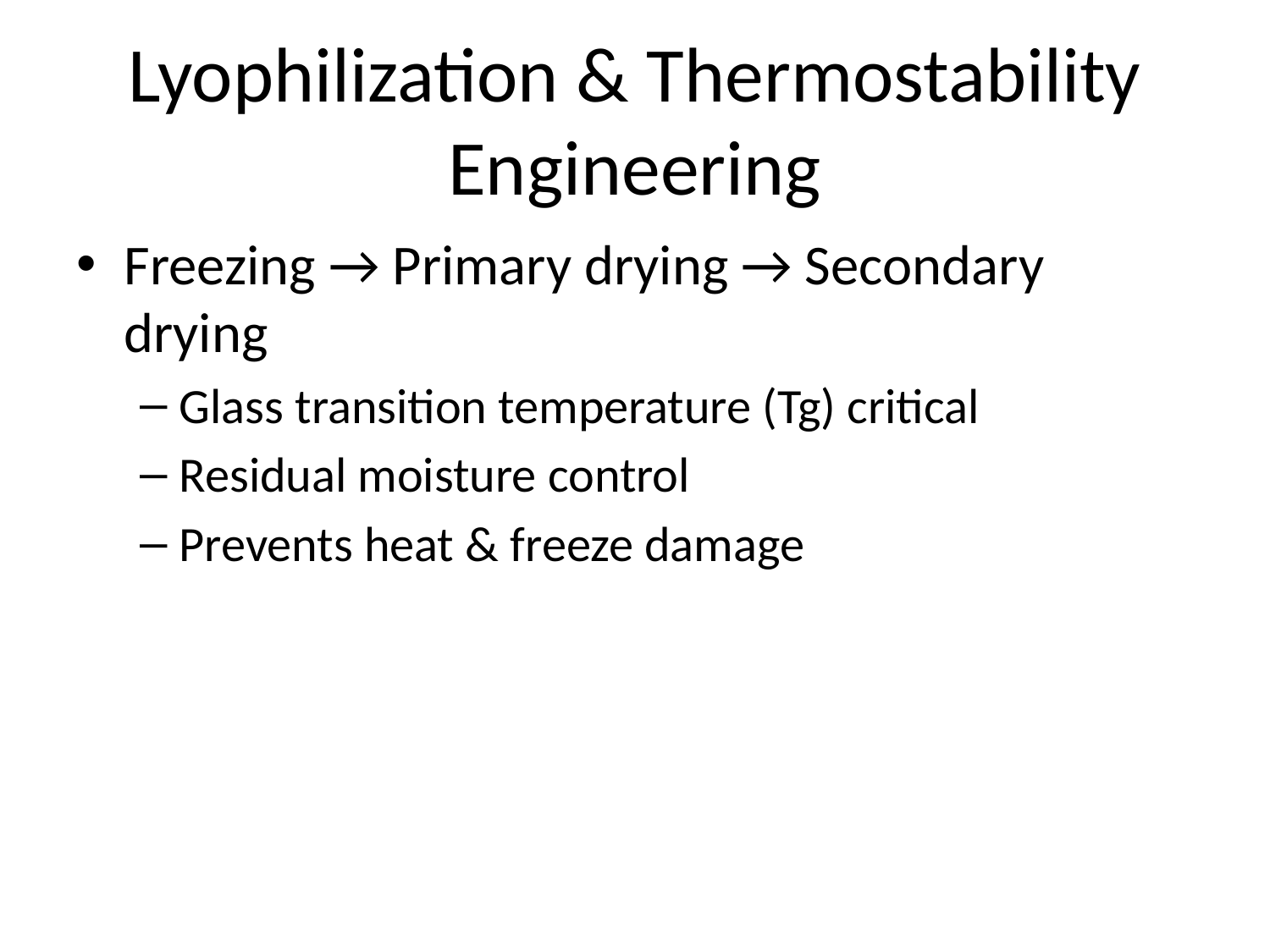

# Lyophilization & Thermostability Engineering
Freezing → Primary drying → Secondary drying
Glass transition temperature (Tg) critical
Residual moisture control
Prevents heat & freeze damage